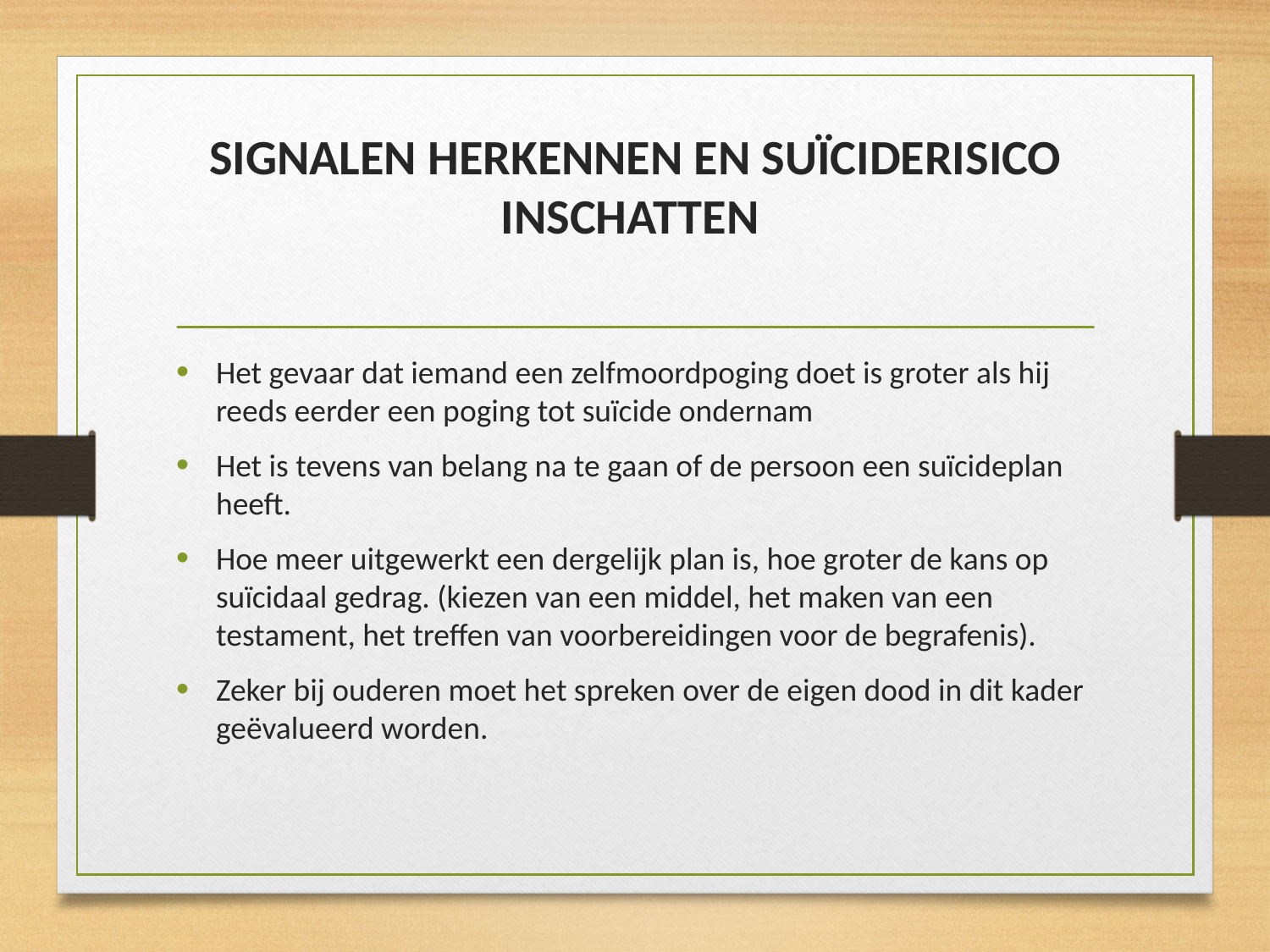

# SIGNALEN HERKENNEN EN SUÏCIDERISICO INSCHATTEN
Het gevaar dat iemand een zelfmoordpoging doet is groter als hij reeds eerder een poging tot suïcide ondernam
Het is tevens van belang na te gaan of de persoon een suïcideplan heeft.
Hoe meer uitgewerkt een dergelijk plan is, hoe groter de kans op suïcidaal gedrag. (kiezen van een middel, het maken van een testament, het treffen van voorbereidingen voor de begrafenis).
Zeker bij ouderen moet het spreken over de eigen dood in dit kader geëvalueerd worden.